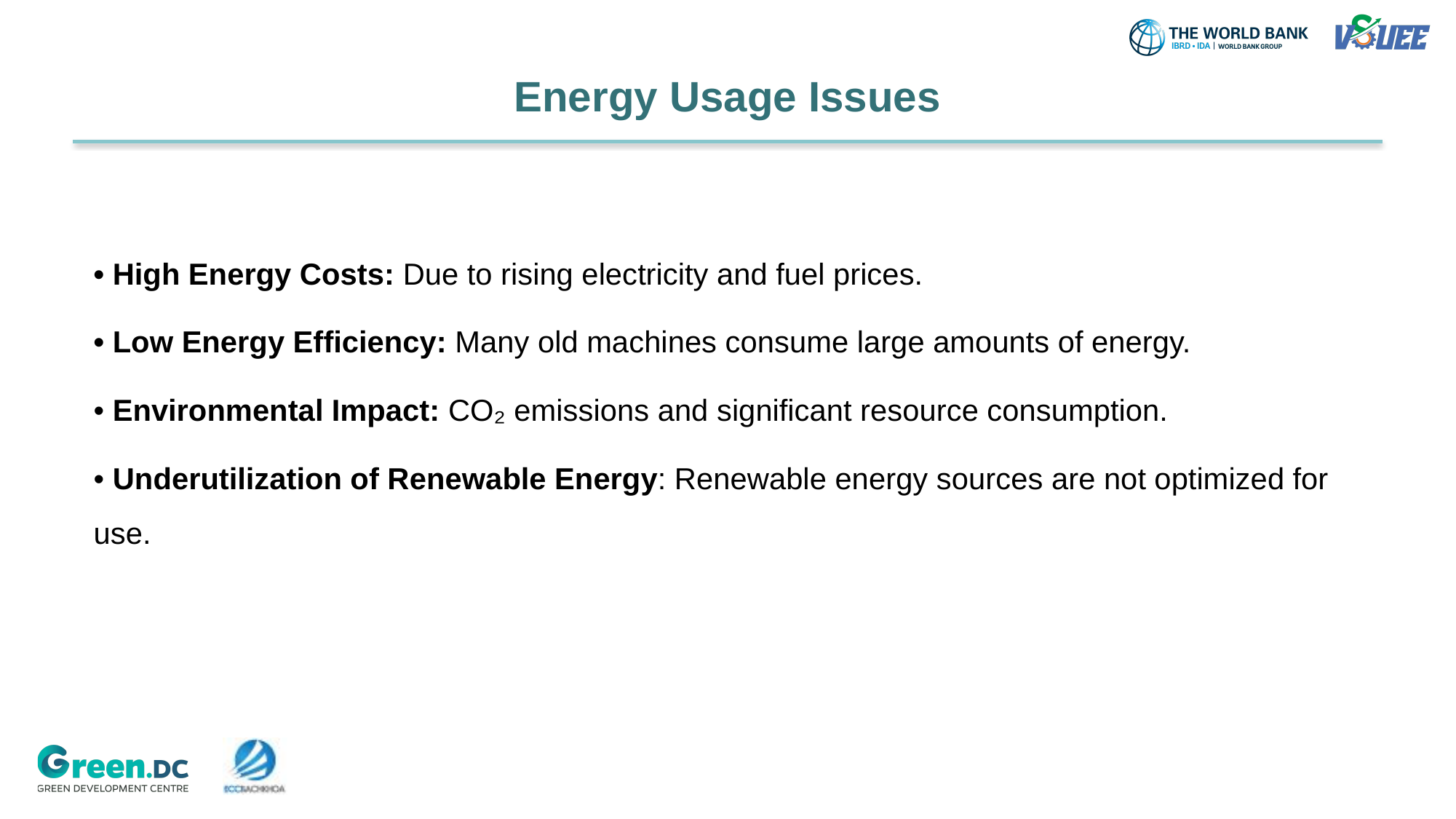

# Energy Usage Issues
• High Energy Costs: Due to rising electricity and fuel prices.
• Low Energy Efficiency: Many old machines consume large amounts of energy.
• Environmental Impact: CO₂ emissions and significant resource consumption.
• Underutilization of Renewable Energy: Renewable energy sources are not optimized for use.